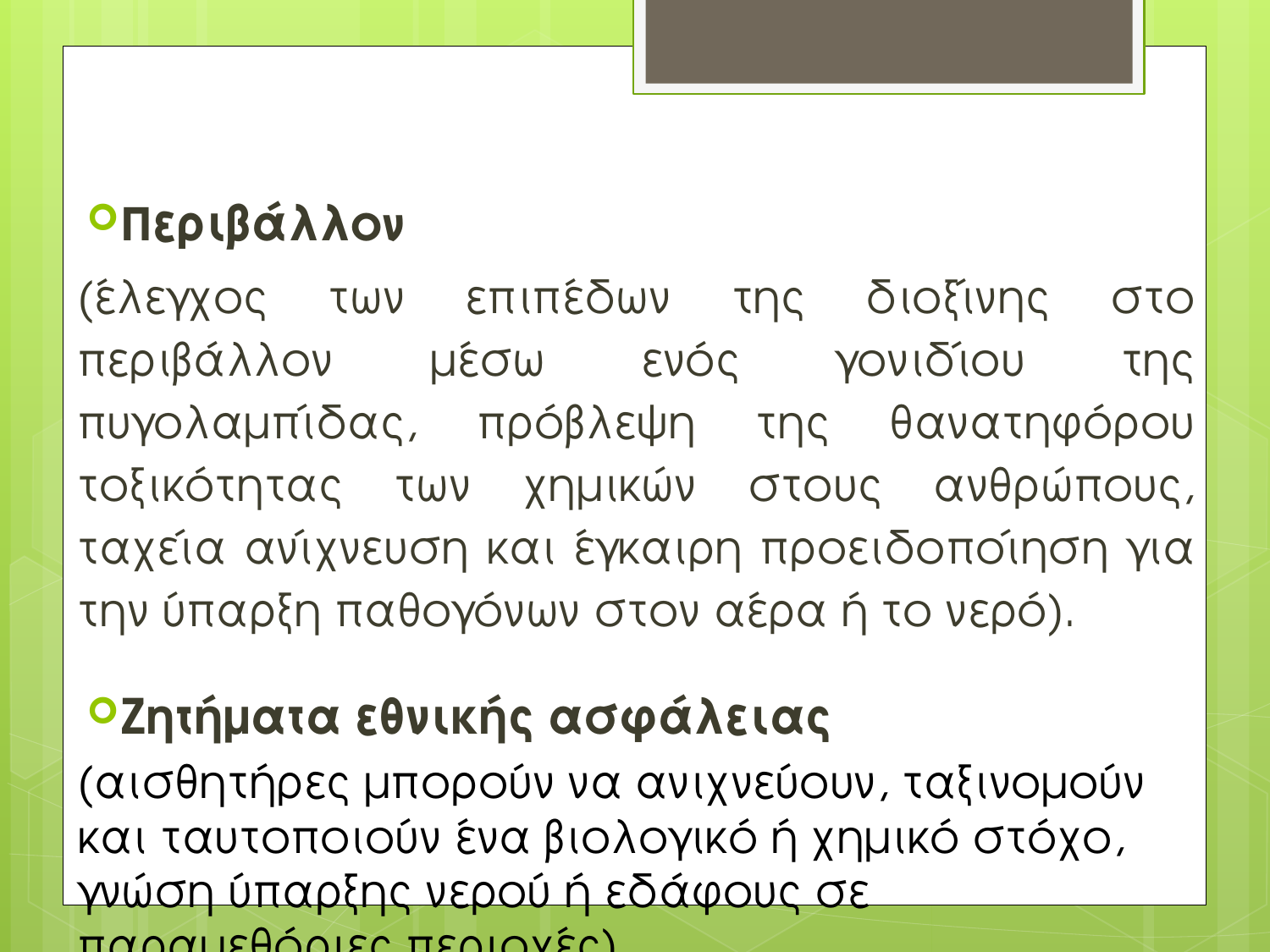

Περιβάλλον
(έλεγχος των επιπέδων της διοξίνης στο περιβάλλον μέσω ενός γονιδίου της πυγολαμπίδας, πρόβλεψη της θανατηφόρου τοξικότητας των χημικών στους ανθρώπους, ταχεία ανίχνευση και έγκαιρη προειδοποίηση για την ύπαρξη παθογόνων στον αέρα ή το νερό).
Ζητήματα εθνικής ασφάλειας
(αισθητήρες μπορούν να ανιχνεύουν, ταξινομούν και ταυτοποιούν ένα βιολογικό ή χημικό στόχο, γνώση ύπαρξης νερού ή εδάφους σε παραμεθόριες περιοχές)